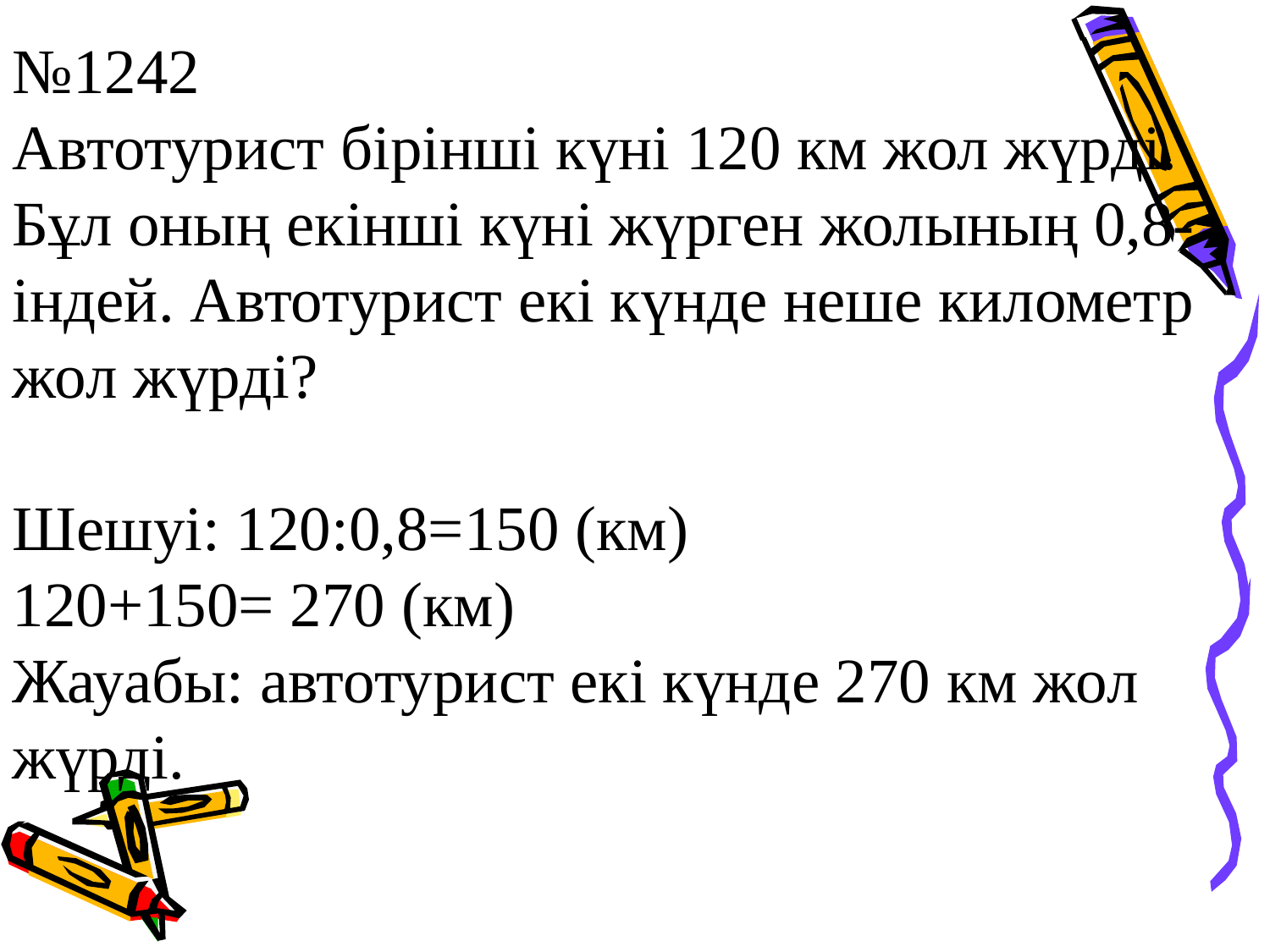

№1242
Автотурист бірінші күні 120 км жол жүрді. Бұл оның екінші күні жүрген жолының 0,8-індей. Автотурист екі күнде неше километр жол жүрді?

Шешуі: 120:0,8=150 (км)
120+150= 270 (км)
Жауабы: автотурист екі күнде 270 км жол жүрді.